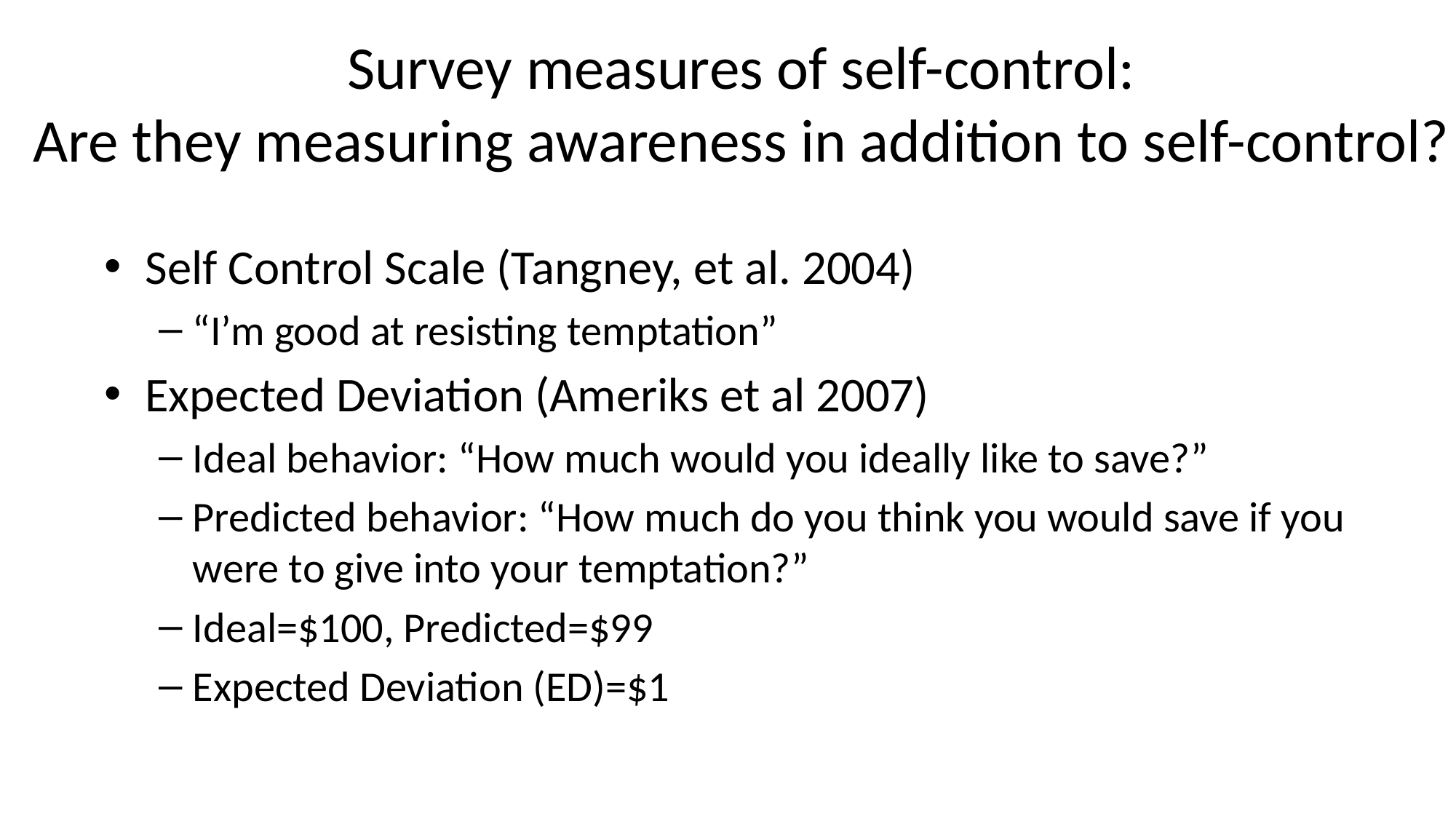

# Survey measures of self-control: Are they measuring awareness in addition to self-control?
Self Control Scale (Tangney, et al. 2004)
“I’m good at resisting temptation”
Expected Deviation (Ameriks et al 2007)
Ideal behavior: “How much would you ideally like to save?”
Predicted behavior: “How much do you think you would save if you were to give into your temptation?”
Ideal=$100, Predicted=$99
Expected Deviation (ED)=$1